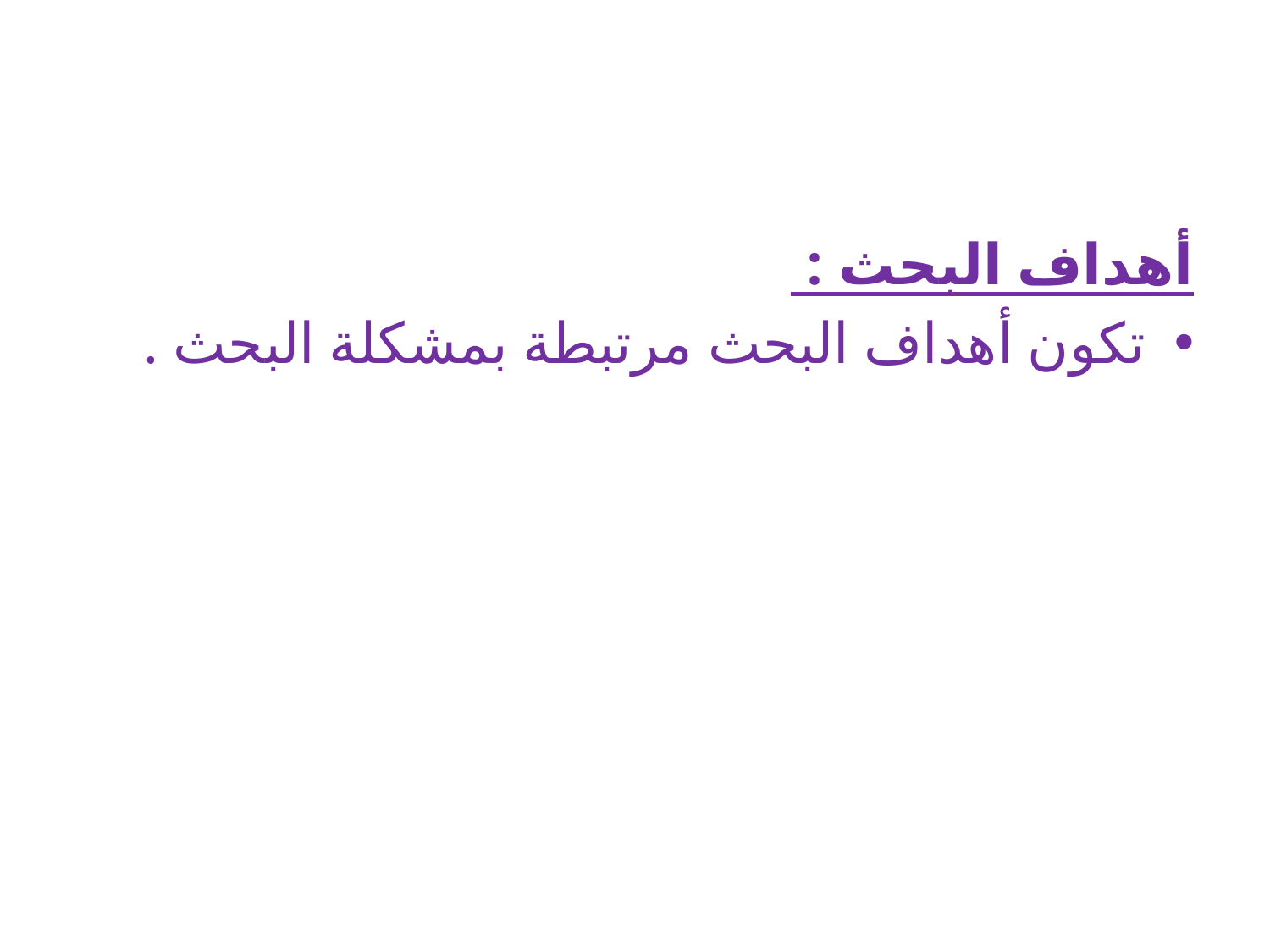

#
أهداف البحث :
تكون أهداف البحث مرتبطة بمشكلة البحث .